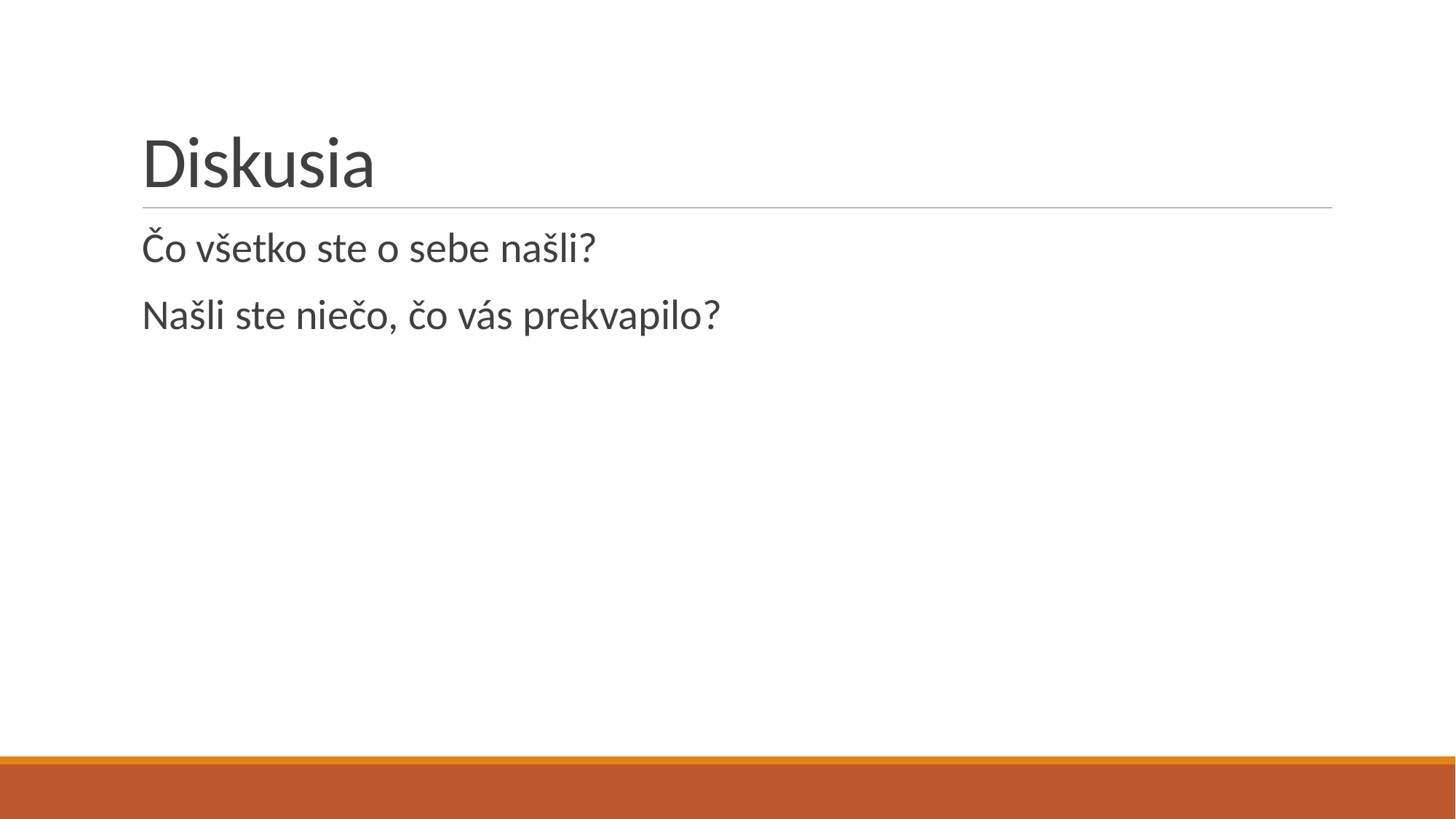

# Diskusia
Čo všetko ste o sebe našli?
Našli ste niečo, čo vás prekvapilo?